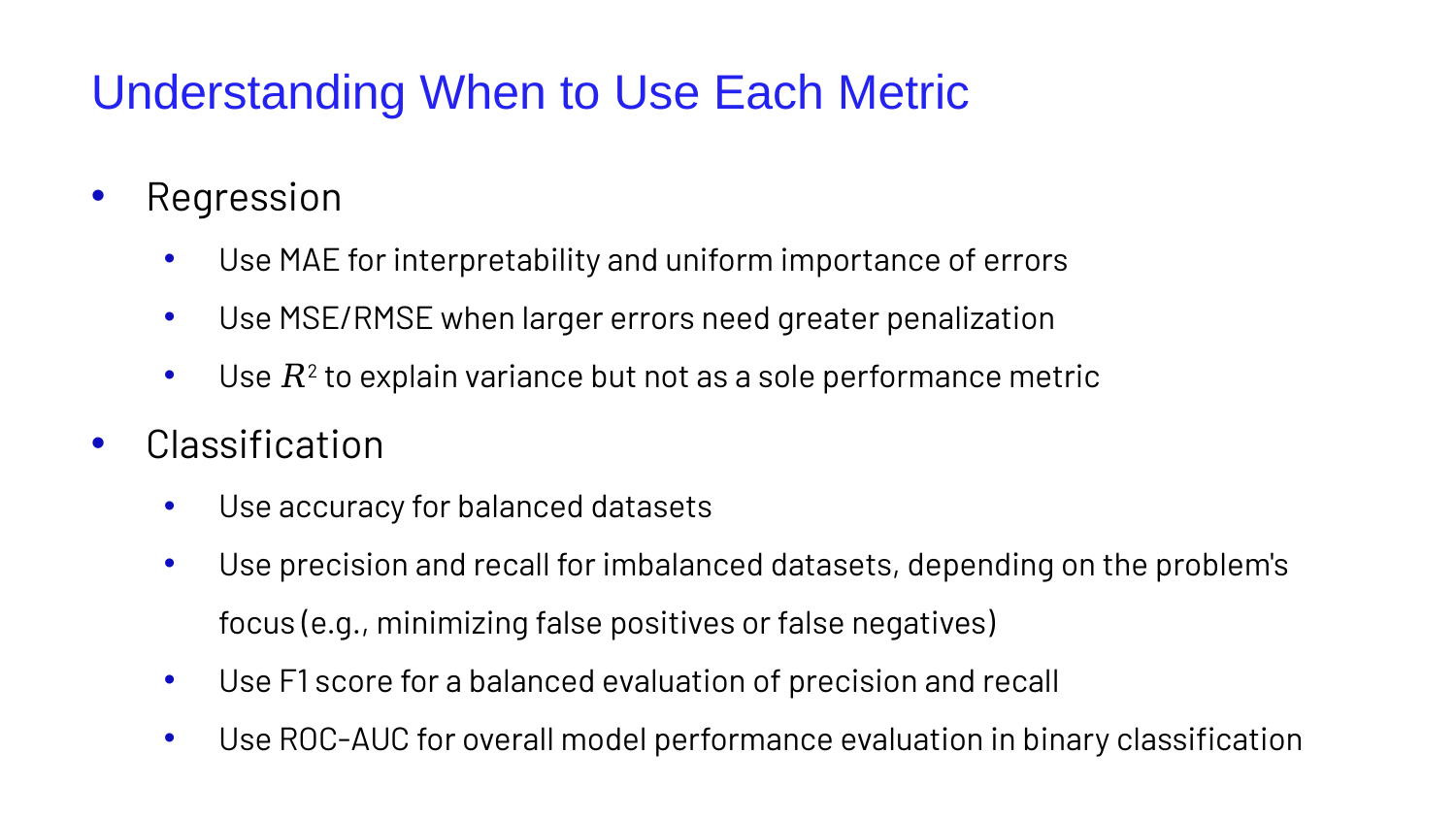

Understanding When to Use Each Metric
Regression
Use MAE for interpretability and uniform importance of errors
Use MSE/RMSE when larger errors need greater penalization
Use 𝑅2 to explain variance but not as a sole performance metric
Classification
Use accuracy for balanced datasets
Use precision and recall for imbalanced datasets, depending on the problem's focus (e.g., minimizing false positives or false negatives)
Use F1 score for a balanced evaluation of precision and recall
Use ROC-AUC for overall model performance evaluation in binary classification